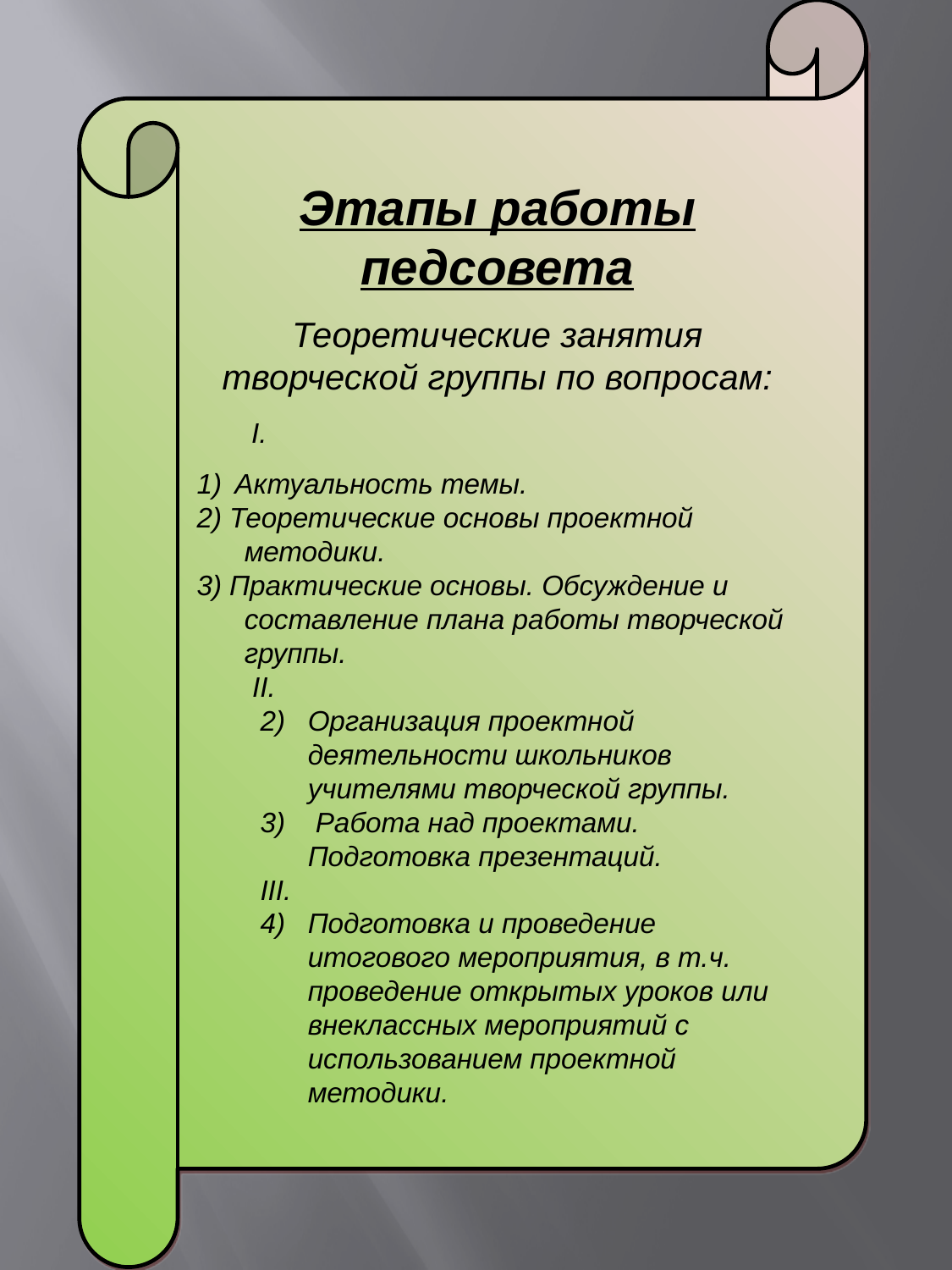

Этапы работы педсовета
Теоретические занятия творческой группы по вопросам:
       I.
Актуальность темы.
2) Теоретические основы проектной методики.
3) Практические основы. Обсуждение и составление плана работы творческой группы.
	II.
Организация проектной деятельности школьников учителями творческой группы.
 Работа над проектами. Подготовка презентаций.
III.
Подготовка и проведение итогового мероприятия, в т.ч. проведение открытых уроков или внеклассных мероприятий с использованием проектной методики.